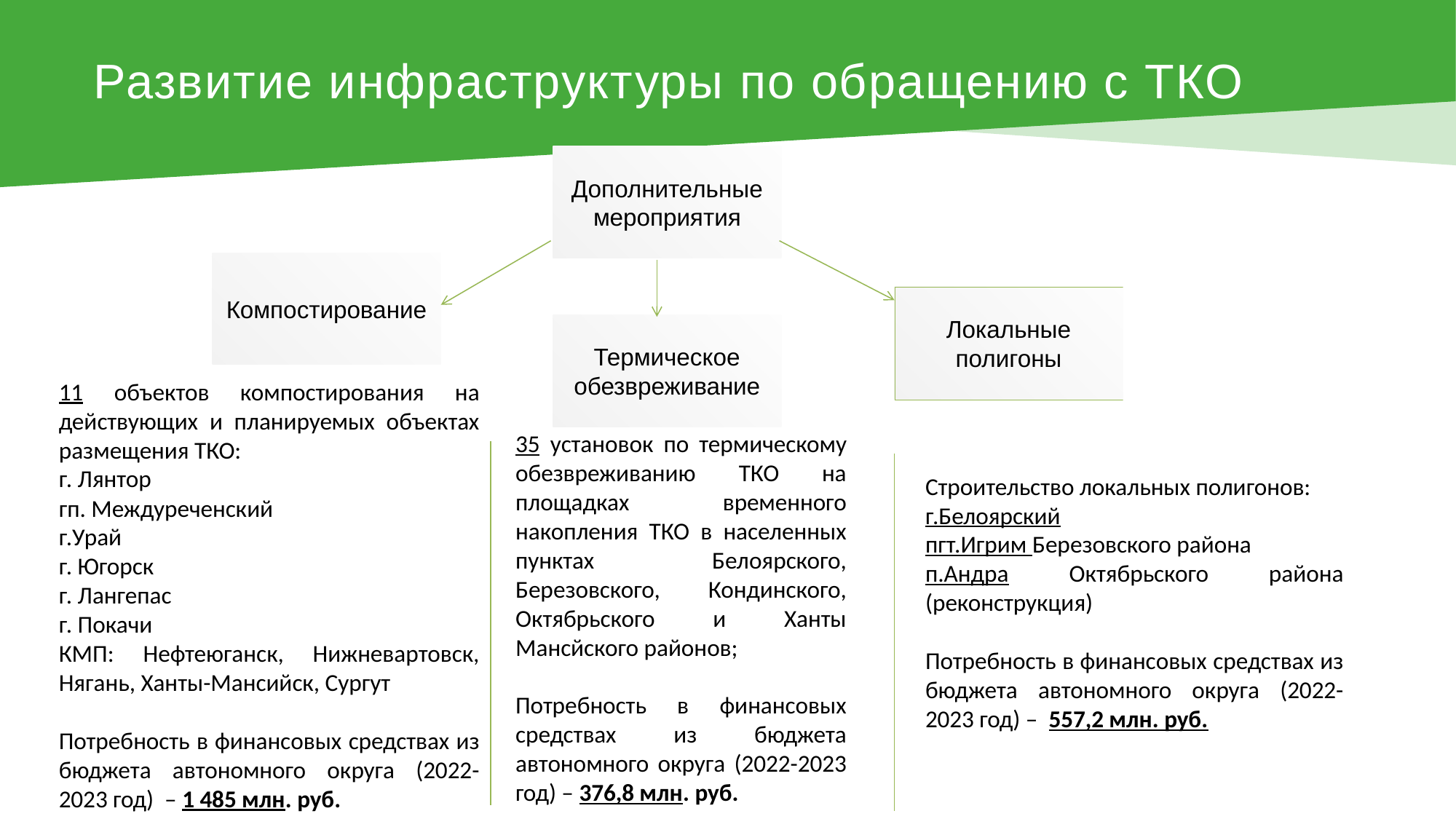

Развитие инфраструктуры по обращению с ТКО
Дополнительные мероприятия
Компостирование
Локальные
полигоны
Термическое обезвреживание
11 объектов компостирования на действующих и планируемых объектах размещения ТКО:
г. Лянтор
гп. Междуреченский
г.Урай
г. Югорск
г. Лангепас
г. Покачи
КМП: Нефтеюганск, Нижневартовск, Нягань, Ханты-Мансийск, Сургут

Потребность в финансовых средствах из бюджета автономного округа (2022-2023 год)  – 1 485 млн. руб.

35 установок по термическому обезвреживанию ТКО на площадках временного накопления ТКО в населенных пунктах Белоярского, Березовского, Кондинского, Октябрьского и Ханты Мансйского районов;

Потребность в финансовых средствах из бюджета автономного округа (2022-2023 год) – 376,8 млн. руб.

Строительство локальных полигонов:
г.Белоярский
пгт.Игрим Березовского района
п.Андра Октябрьского района (реконструкция)

Потребность в финансовых средствах из бюджета автономного округа (2022-2023 год) –  557,2 млн. руб.